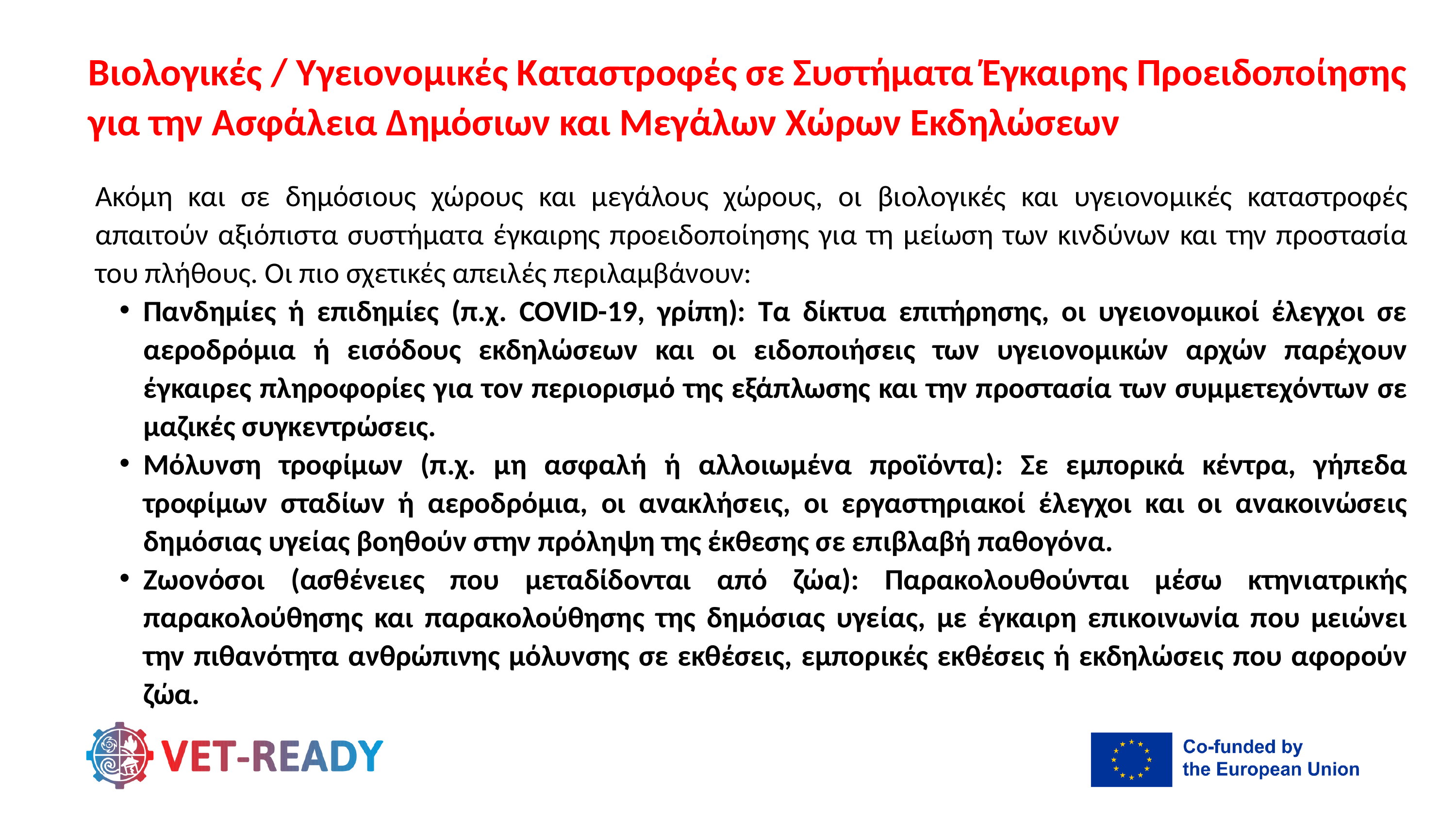

Βιολογικές / Υγειονομικές Καταστροφές σε Συστήματα Έγκαιρης Προειδοποίησης για την Ασφάλεια Δημόσιων και Μεγάλων Χώρων Εκδηλώσεων
Ακόμη και σε δημόσιους χώρους και μεγάλους χώρους, οι βιολογικές και υγειονομικές καταστροφές απαιτούν αξιόπιστα συστήματα έγκαιρης προειδοποίησης για τη μείωση των κινδύνων και την προστασία του πλήθους. Οι πιο σχετικές απειλές περιλαμβάνουν:
Πανδημίες ή επιδημίες (π.χ. COVID-19, γρίπη): Τα δίκτυα επιτήρησης, οι υγειονομικοί έλεγχοι σε αεροδρόμια ή εισόδους εκδηλώσεων και οι ειδοποιήσεις των υγειονομικών αρχών παρέχουν έγκαιρες πληροφορίες για τον περιορισμό της εξάπλωσης και την προστασία των συμμετεχόντων σε μαζικές συγκεντρώσεις.
Μόλυνση τροφίμων (π.χ. μη ασφαλή ή αλλοιωμένα προϊόντα): Σε εμπορικά κέντρα, γήπεδα τροφίμων σταδίων ή αεροδρόμια, οι ανακλήσεις, οι εργαστηριακοί έλεγχοι και οι ανακοινώσεις δημόσιας υγείας βοηθούν στην πρόληψη της έκθεσης σε επιβλαβή παθογόνα.
Ζωονόσοι (ασθένειες που μεταδίδονται από ζώα): Παρακολουθούνται μέσω κτηνιατρικής παρακολούθησης και παρακολούθησης της δημόσιας υγείας, με έγκαιρη επικοινωνία που μειώνει την πιθανότητα ανθρώπινης μόλυνσης σε εκθέσεις, εμπορικές εκθέσεις ή εκδηλώσεις που αφορούν ζώα.